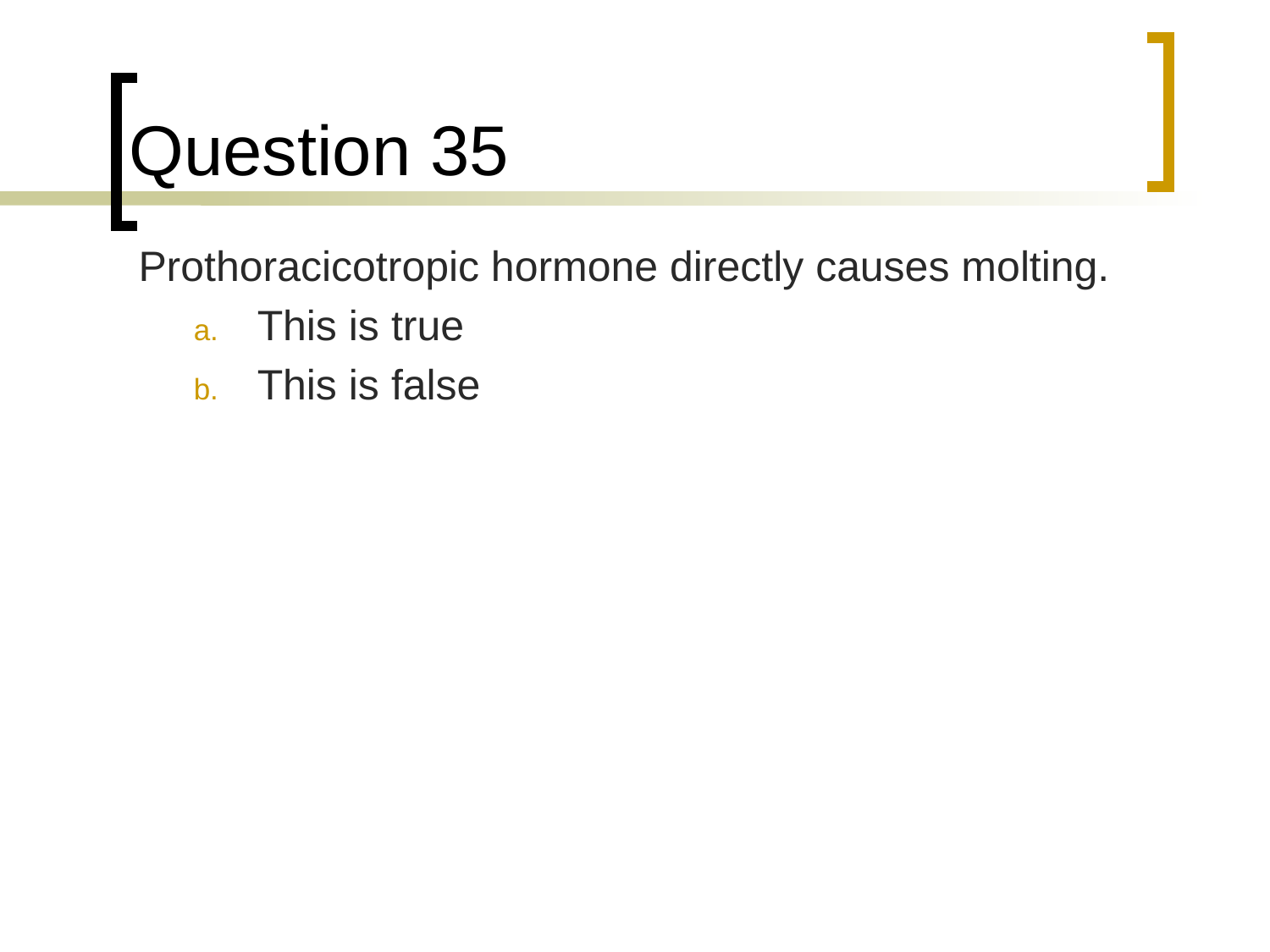

# Question 35
	Prothoracicotropic hormone directly causes molting.
This is true
This is false